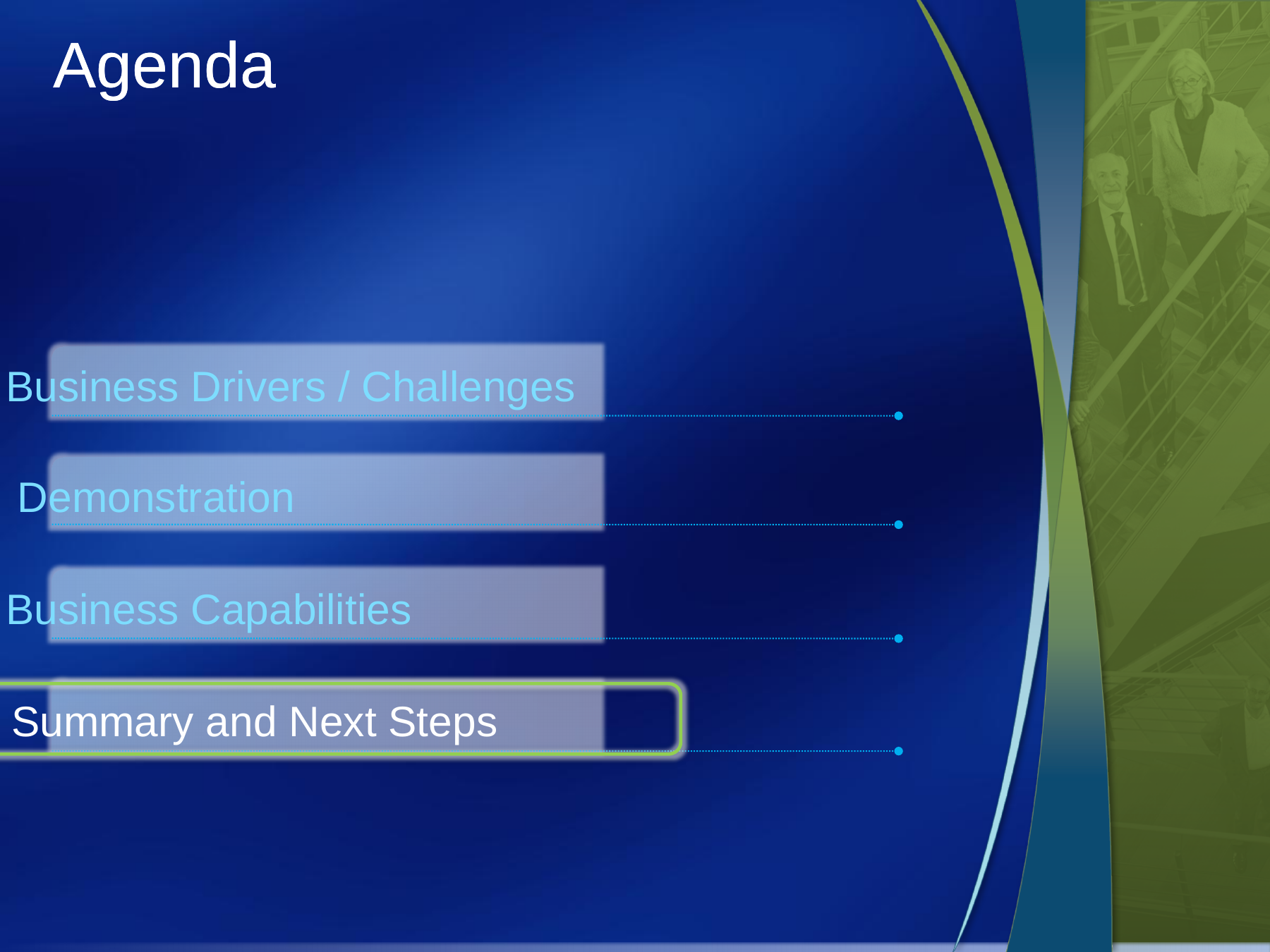

Agenda
# Agenda

Business Drivers / Challenges

Demonstration

Business Capabilities

Summary and Next Steps